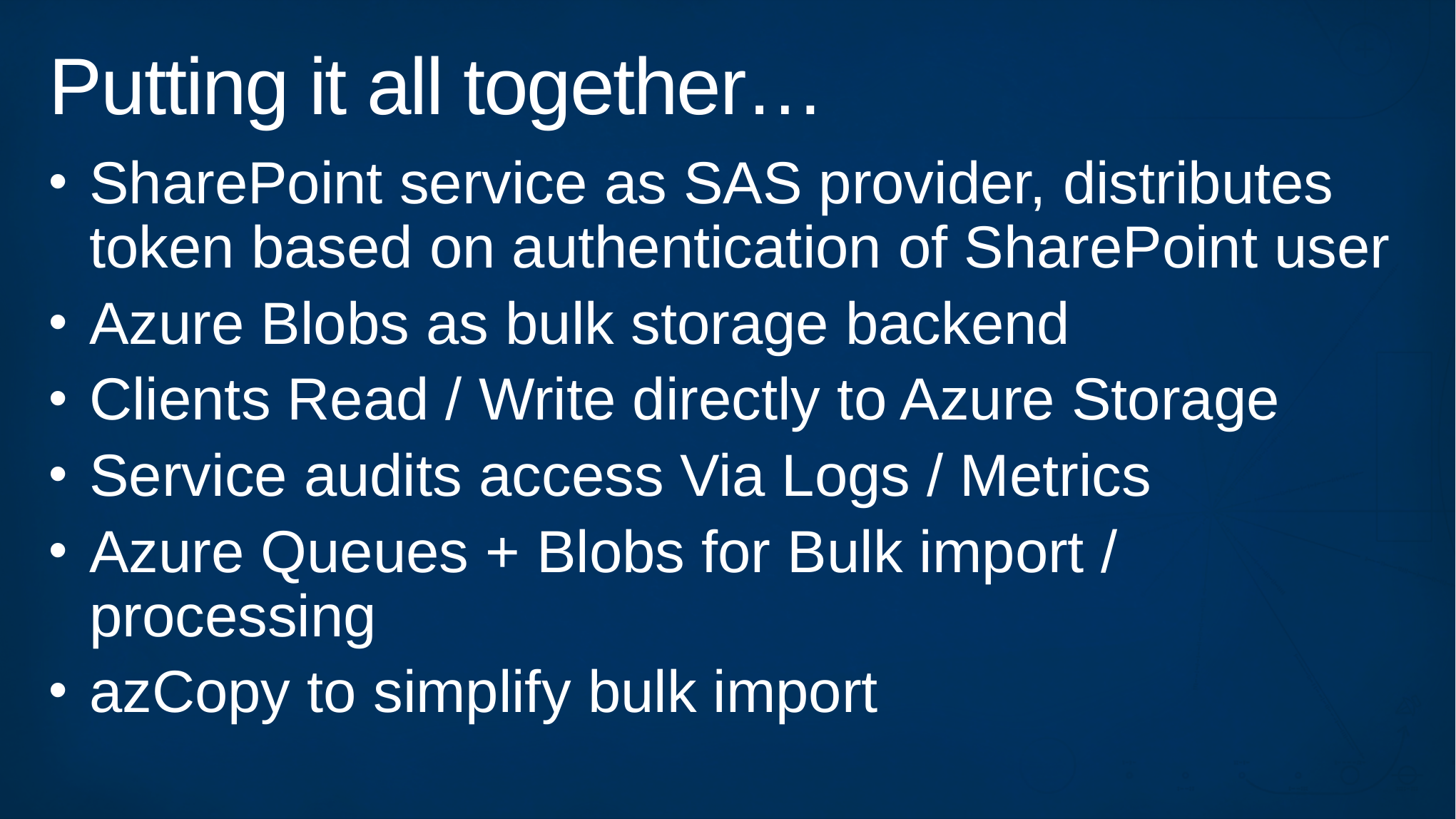

# Putting it all together…
SharePoint service as SAS provider, distributes token based on authentication of SharePoint user
Azure Blobs as bulk storage backend
Clients Read / Write directly to Azure Storage
Service audits access Via Logs / Metrics
Azure Queues + Blobs for Bulk import / processing
azCopy to simplify bulk import